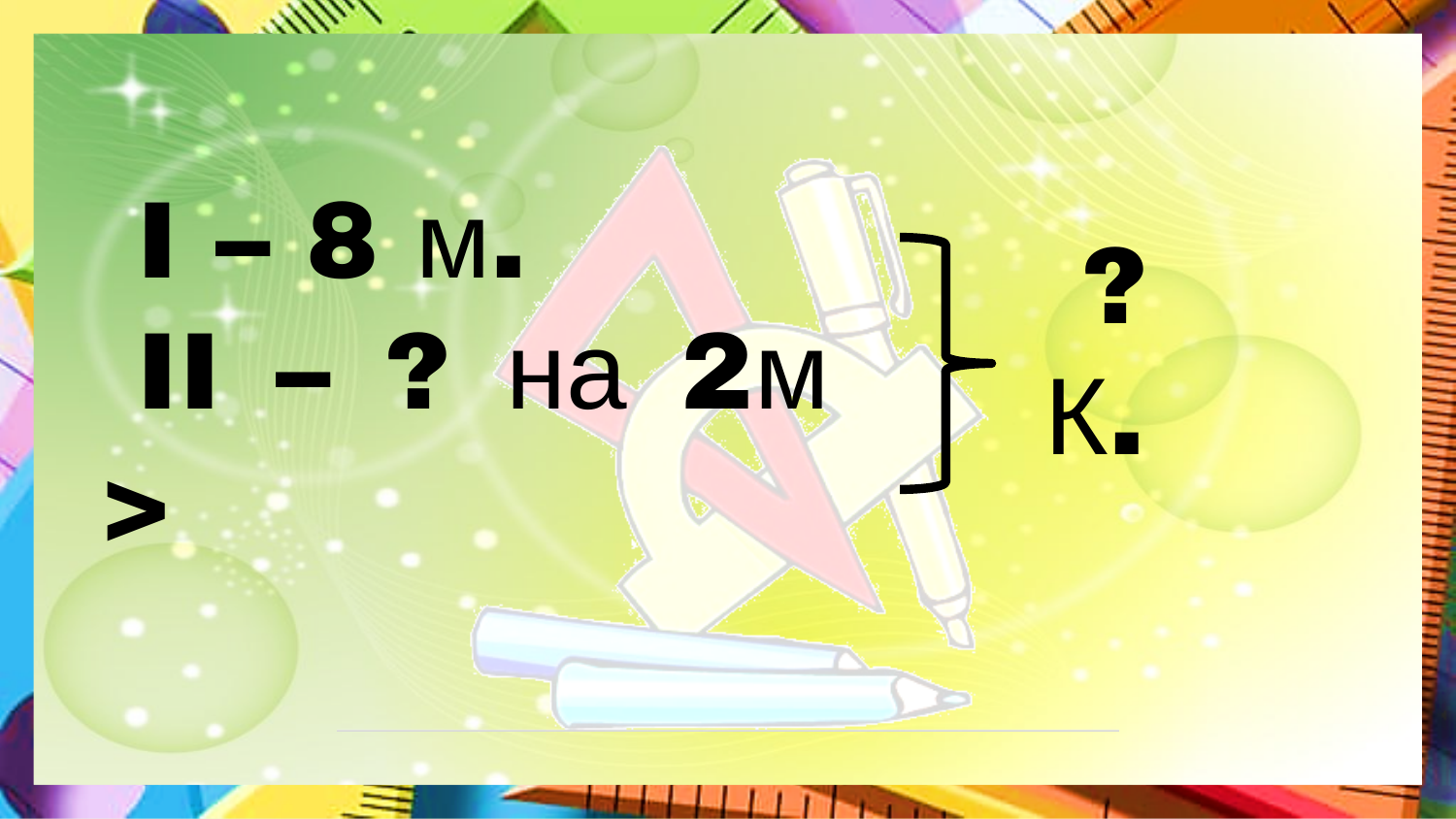

I – 8 м.
II – ? на 2м >

? К.